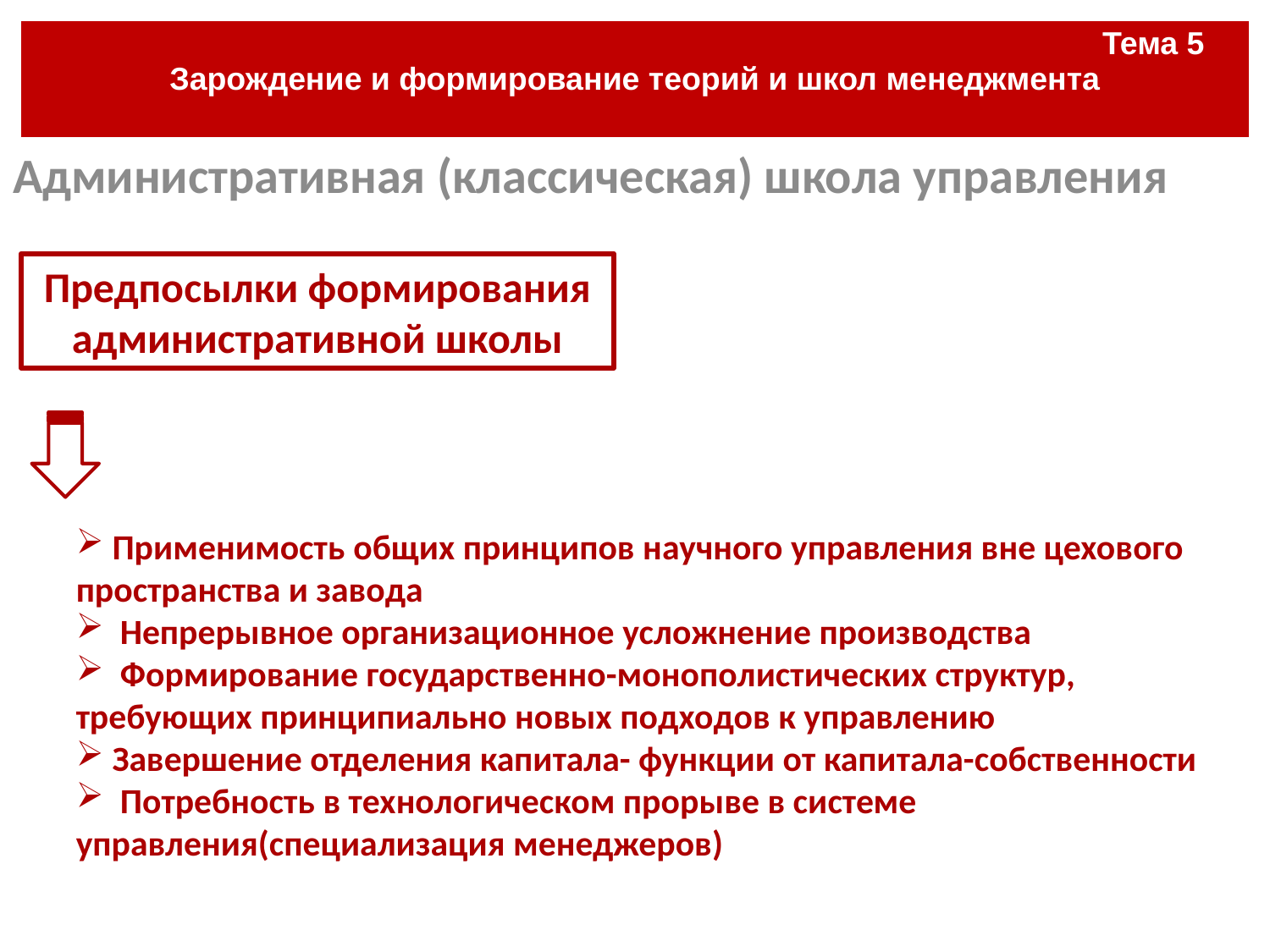

| Тема 5 Зарождение и формирование теорий и школ менеджмента |
| --- |
#
Административная (классическая) школа управления

Предпосылки формирования административной школы

 Применимость общих принципов научного управления вне цехового пространства и завода
  Непрерывное организационное усложнение производства
  Формирование государственно-монополистических структур, требующих принципиально новых подходов к управлению
 Завершение отделения капитала- функции от капитала-собственности
  Потребность в технологическом прорыве в системе управления(специализация менеджеров)